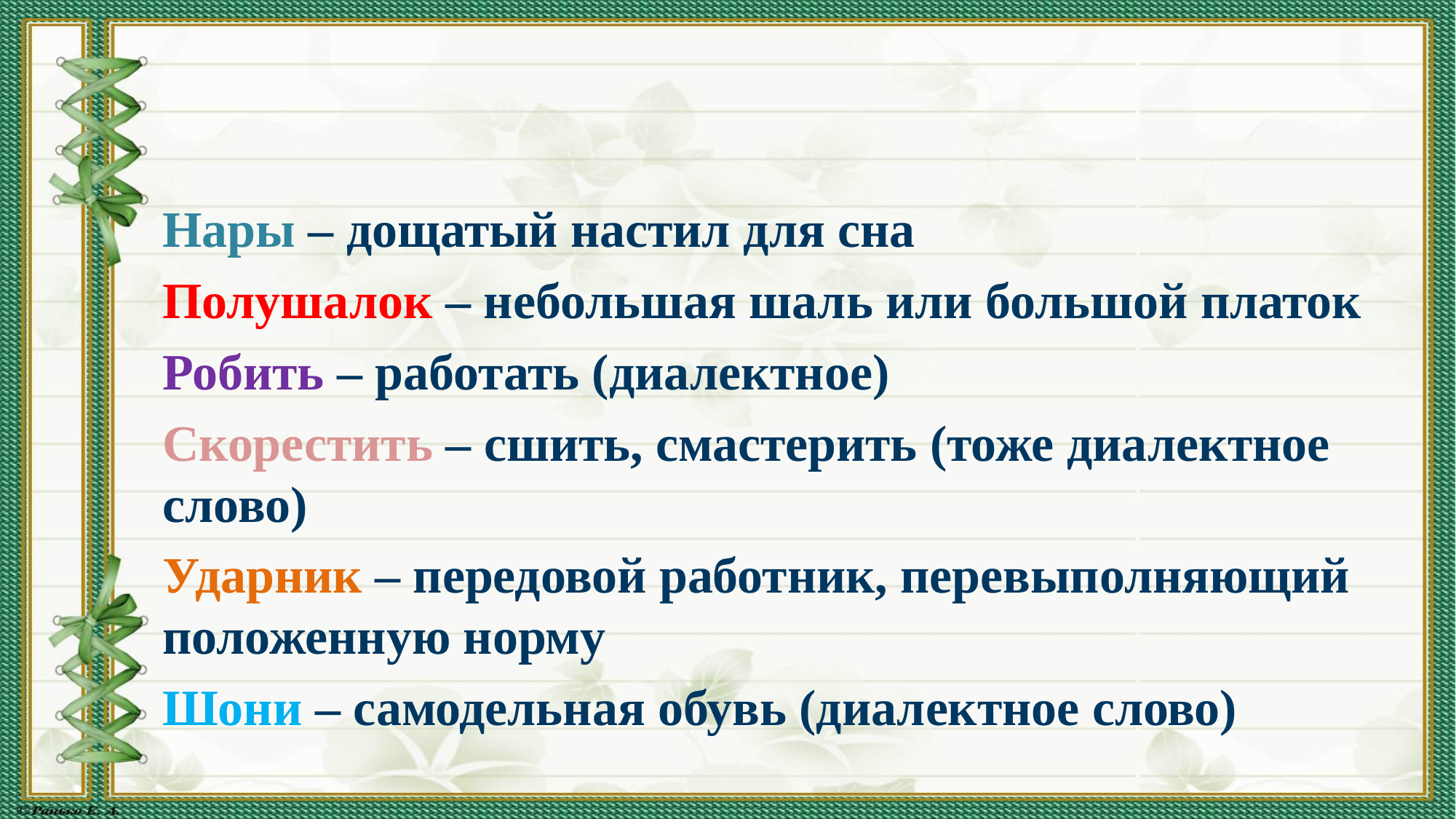

#
Нары – дощатый настил для сна
Полушалок – небольшая шаль или большой платок
Робить – работать (диалектное)
Скорестить – сшить, смастерить (тоже диалектное слово)
Ударник – передовой работник, перевыполняющий положенную норму
Шони – самодельная обувь (диалектное слово)